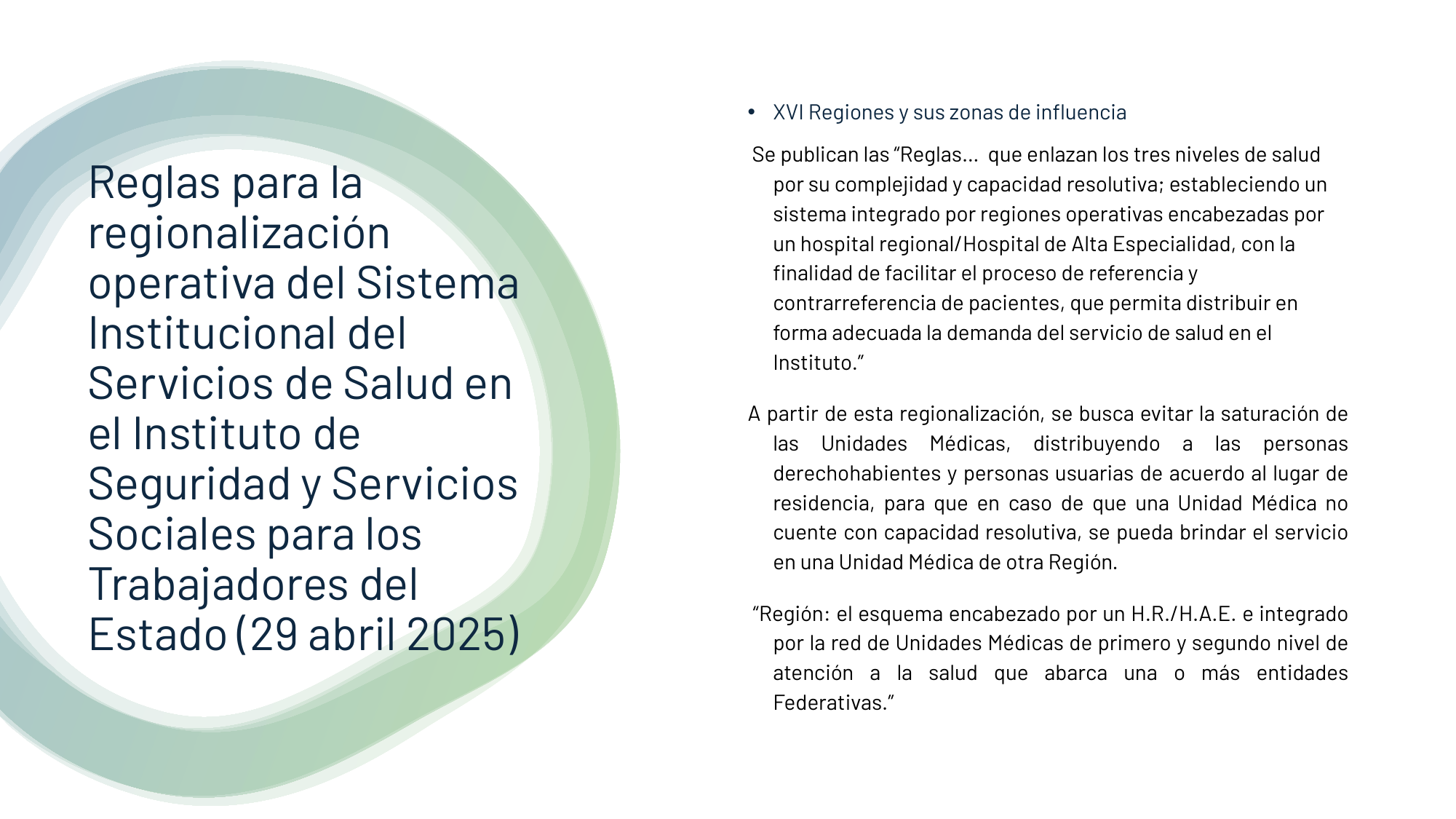

XVI Regiones y sus zonas de influencia
 Se publican las “Reglas…  que enlazan los tres niveles de salud por su complejidad y capacidad resolutiva; estableciendo un sistema integrado por regiones operativas encabezadas por un hospital regional/Hospital de Alta Especialidad, con la finalidad de facilitar el proceso de referencia y contrarreferencia de pacientes, que permita distribuir en forma adecuada la demanda del servicio de salud en el Instituto.”
A partir de esta regionalización, se busca evitar la saturación de las Unidades Médicas, distribuyendo a las personas derechohabientes y personas usuarias de acuerdo al lugar de residencia, para que en caso de que una Unidad Médica no cuente con capacidad resolutiva, se pueda brindar el servicio en una Unidad Médica de otra Región.
 “Región: el esquema encabezado por un H.R./H.A.E. e integrado por la red de Unidades Médicas de primero y segundo nivel de atención a la salud que abarca una o más entidades Federativas.”

# Reglas para la regionalización operativa del Sistema Institucional del Servicios de Salud en el Instituto de Seguridad y Servicios Sociales para los Trabajadores del Estado (29 abril 2025)